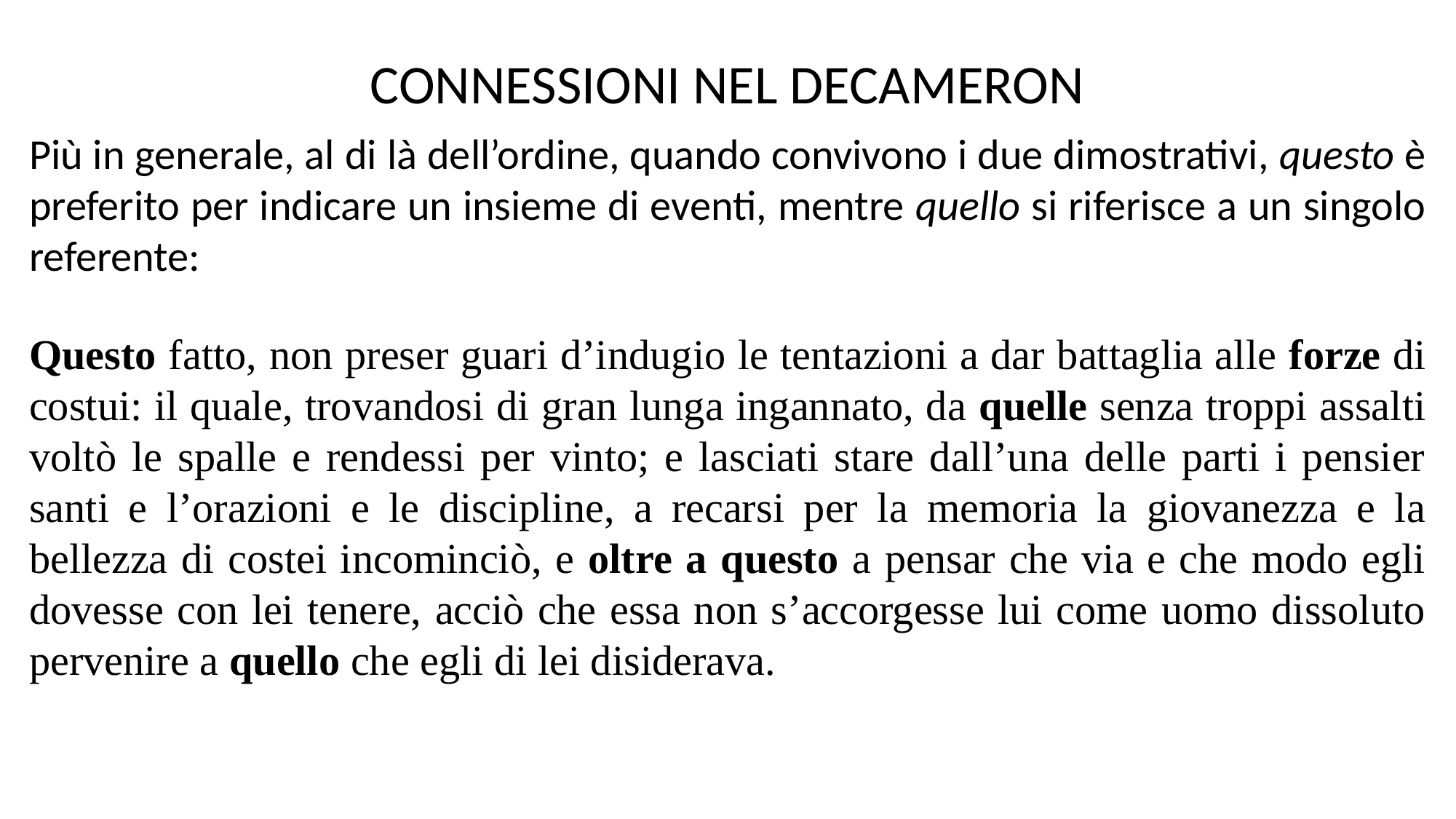

CONNESSIONI NEL DECAMERON
Più in generale, al di là dell’ordine, quando convivono i due dimostrativi, questo è preferito per indicare un insieme di eventi, mentre quello si riferisce a un singolo referente:

Questo fatto, non preser guari d’indugio le tentazioni a dar battaglia alle forze di costui: il quale, trovandosi di gran lunga ingannato, da quelle senza troppi assalti voltò le spalle e rendessi per vinto; e lasciati stare dall’una delle parti i pensier santi e l’orazioni e le discipline, a recarsi per la memoria la giovanezza e la bellezza di costei incominciò, e oltre a questo a pensar che via e che modo egli dovesse con lei tenere, acciò che essa non s’accorgesse lui come uomo dissoluto pervenire a quello che egli di lei disiderava.